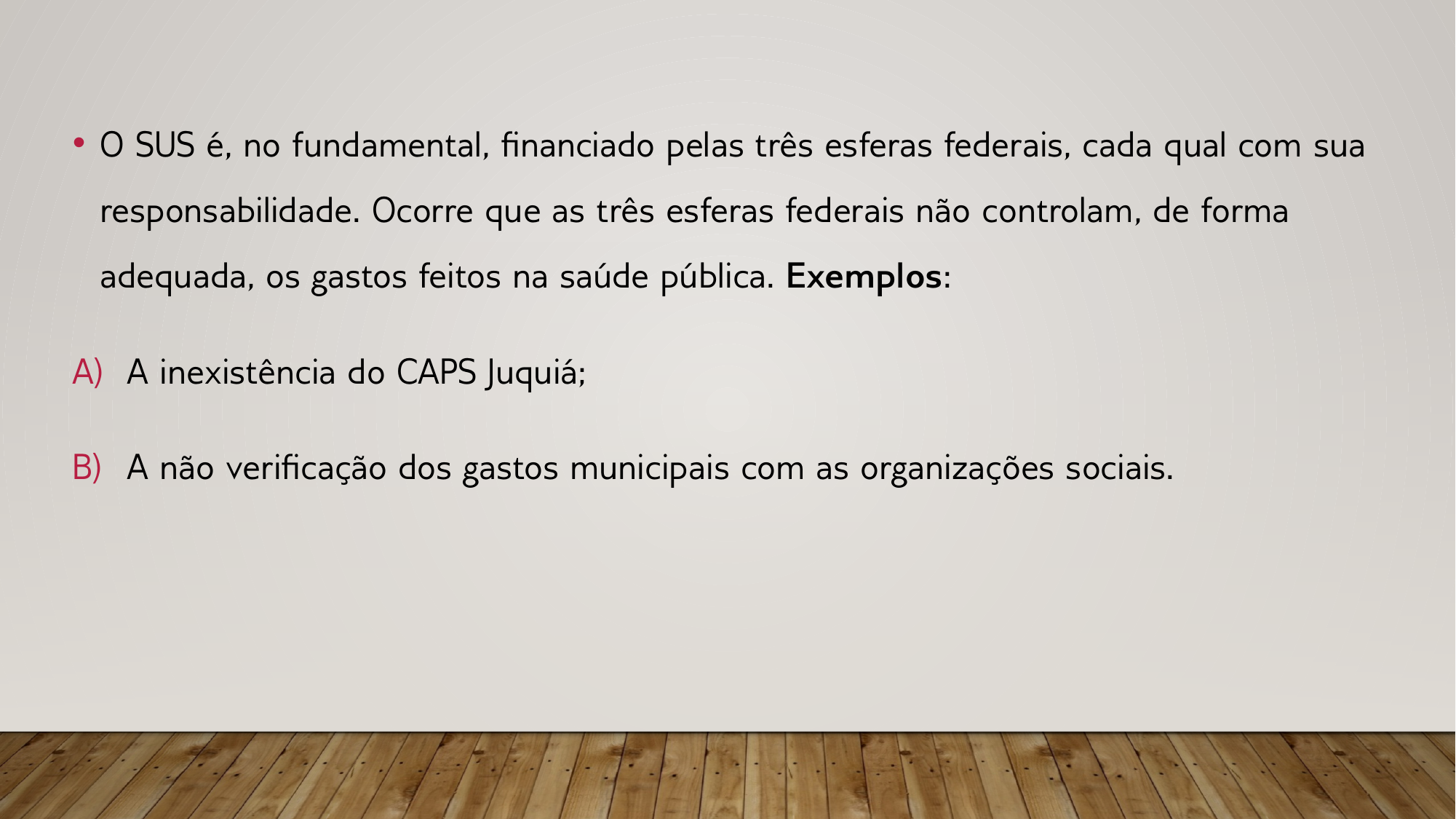

O SUS é, no fundamental, financiado pelas três esferas federais, cada qual com sua responsabilidade. Ocorre que as três esferas federais não controlam, de forma adequada, os gastos feitos na saúde pública. Exemplos:
A inexistência do CAPS Juquiá;
A não verificação dos gastos municipais com as organizações sociais.